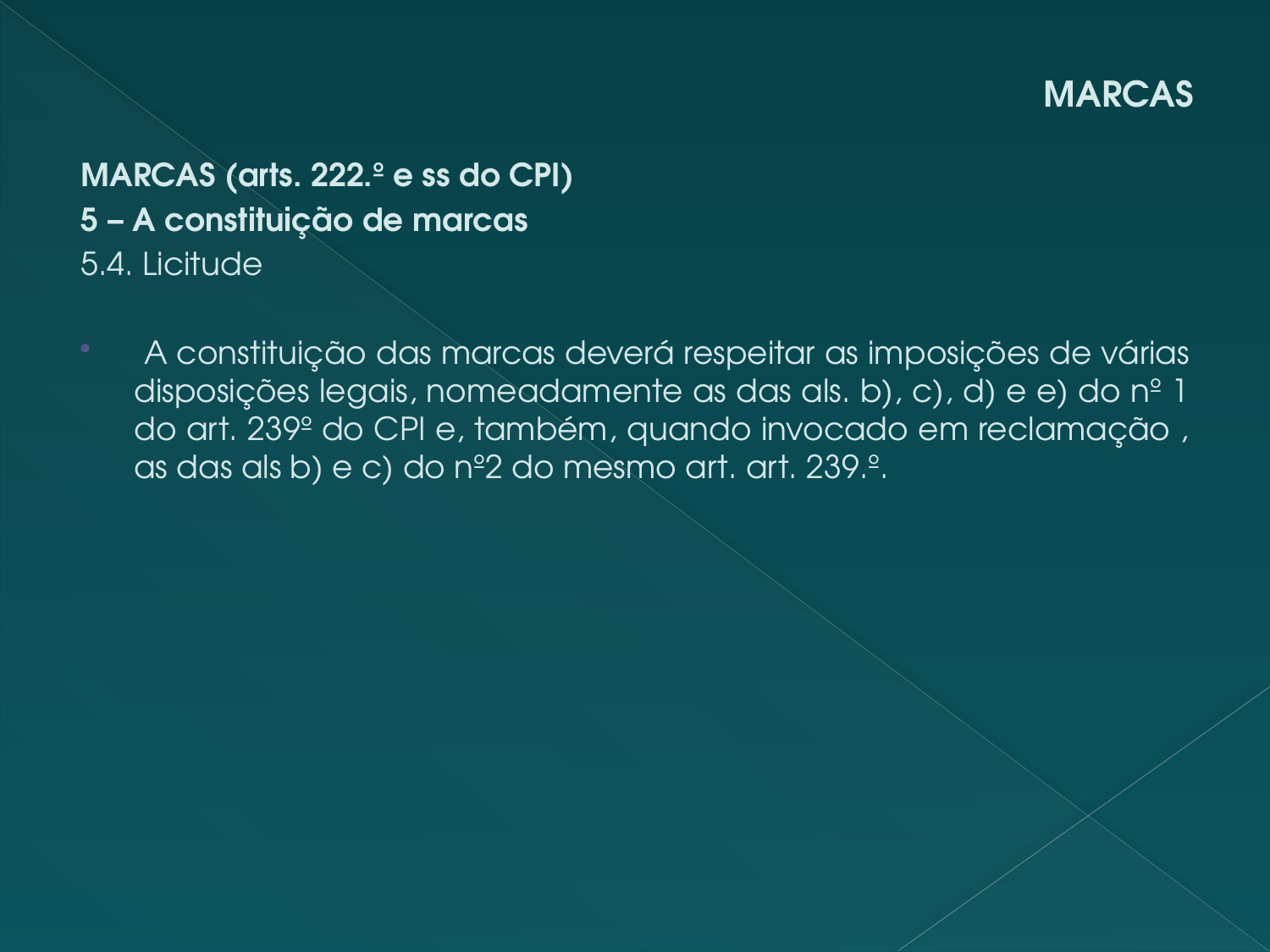

# MARCAS
MARCAS (arts. 222.º e ss do CPI)
5 – A constituição de marcas
5.4. Licitude

 A constituição das marcas deverá respeitar as imposições de várias disposições legais, nomeadamente as das als. b), c), d) e e) do nº 1 do art. 239º do CPI e, também, quando invocado em reclamação , as das als b) e c) do nº2 do mesmo art. art. 239.º.